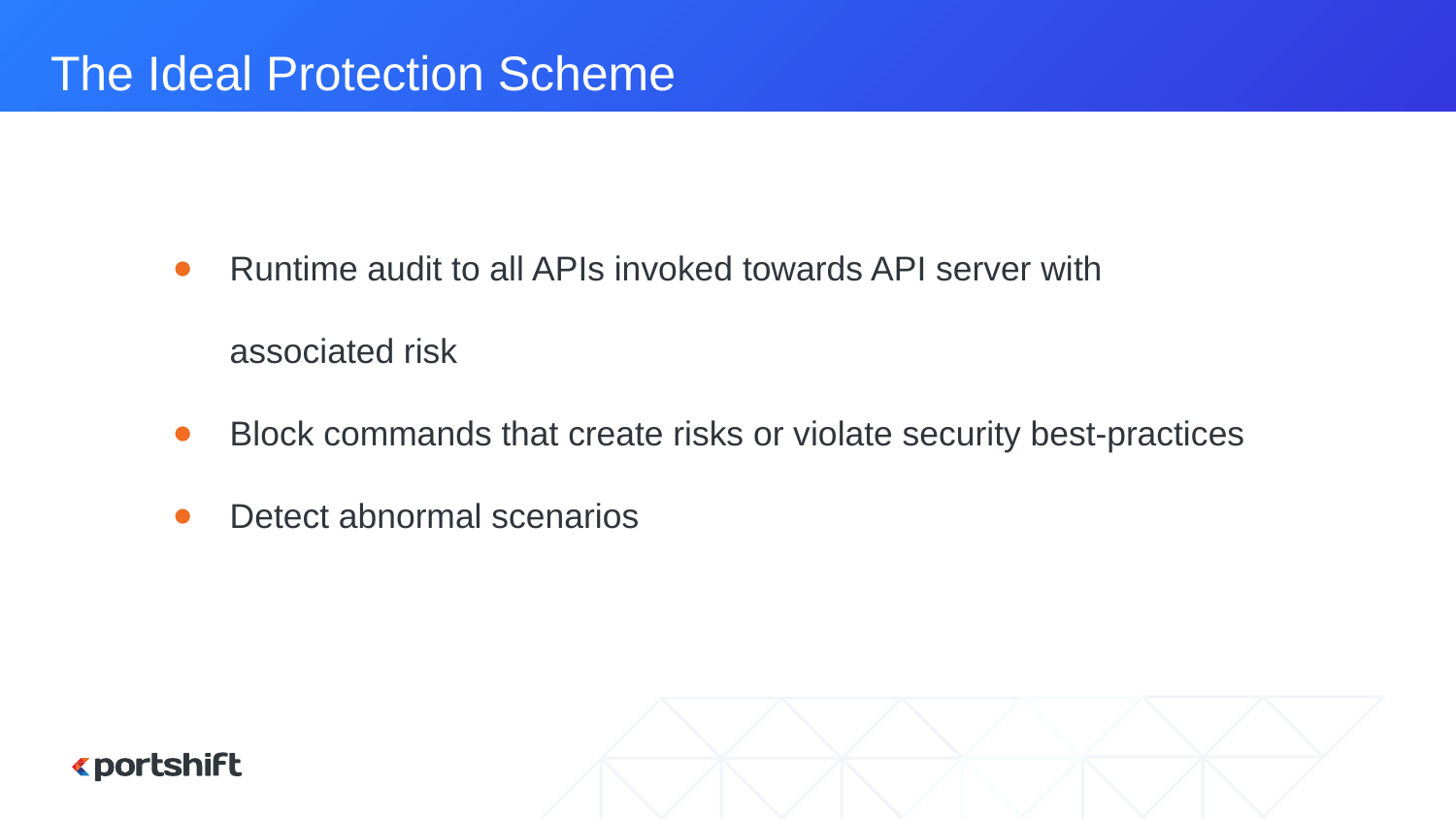

The Ideal Protection Scheme
Runtime audit to all APIs invoked towards API server with associated risk
Block commands that create risks or violate security best-practices
Detect abnormal scenarios